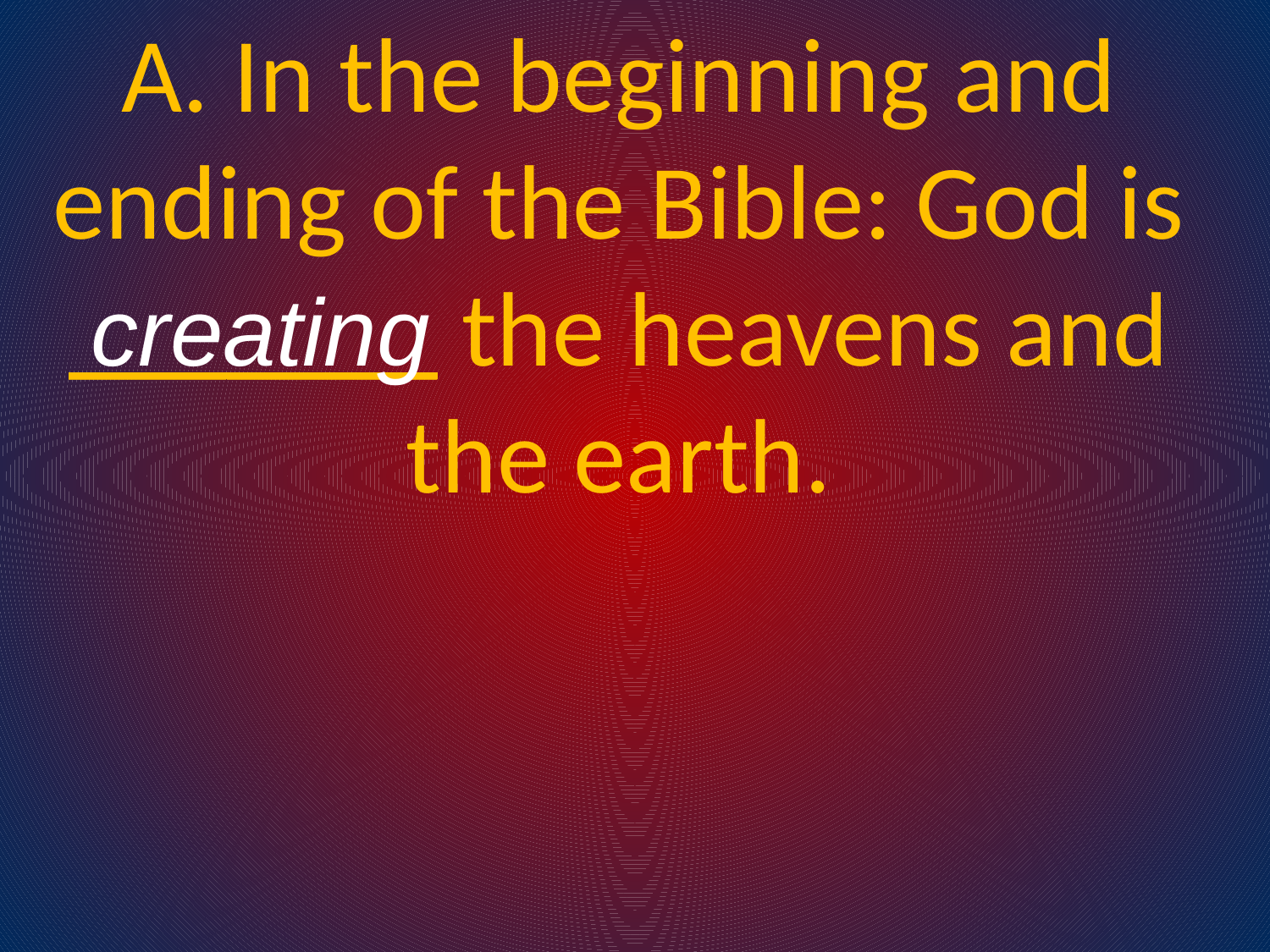

A. In the beginning and ending of the Bible: God is _______ the heavens and the earth.

creating